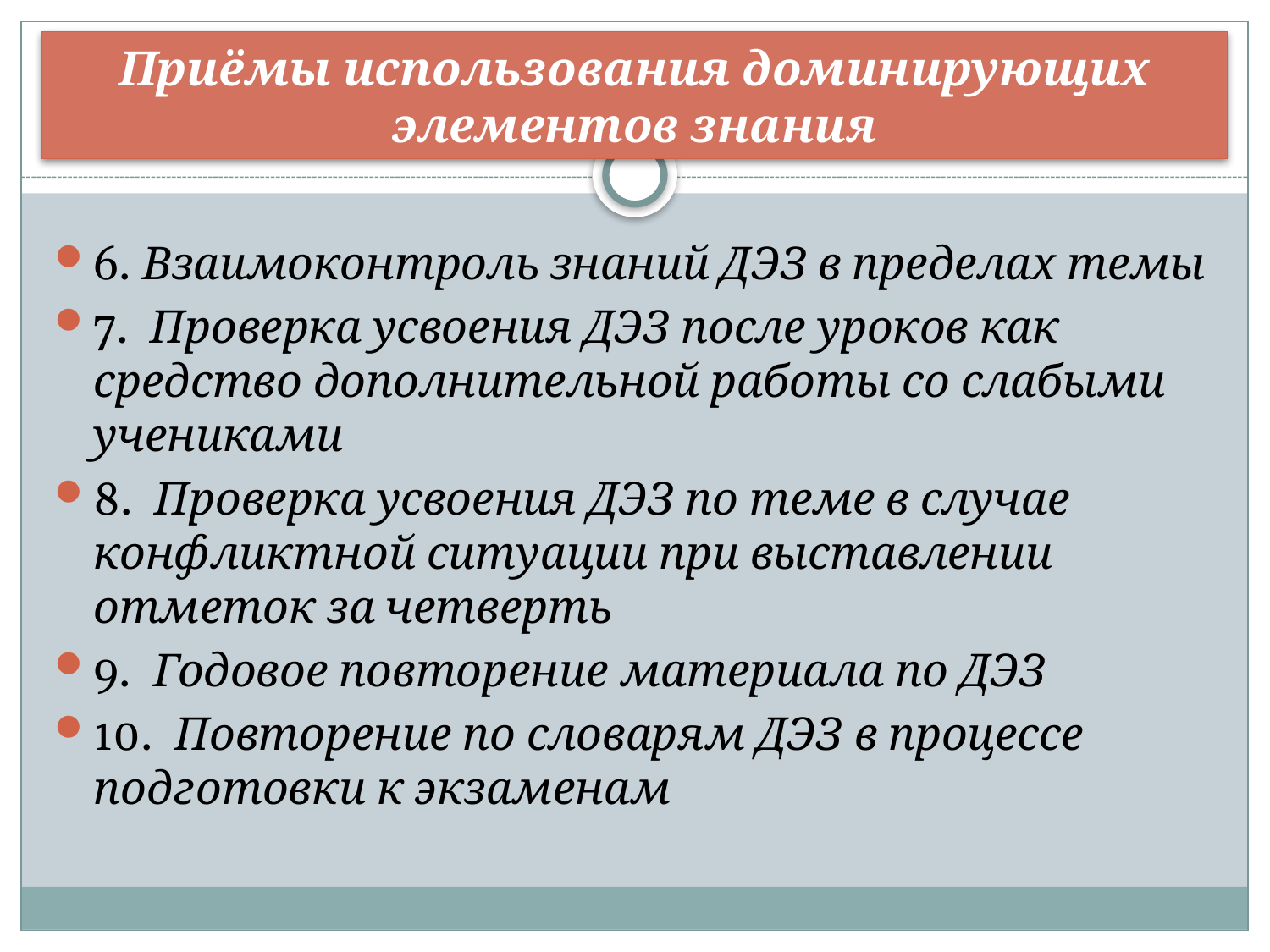

# Приёмы использования доминирующих элементов знания
6. Взаимоконтроль знаний ДЭЗ в пределах темы
7.  Проверка усвоения ДЭЗ после уроков как средство дополнительной работы со слабыми учениками
8.  Проверка усвоения ДЭЗ по теме в случае конфликтной ситуации при выставлении отметок за четверть
9.  Годовое повторение материала по ДЭЗ
10.  Повторение по словарям ДЭЗ в процессе подготовки к экзаменам